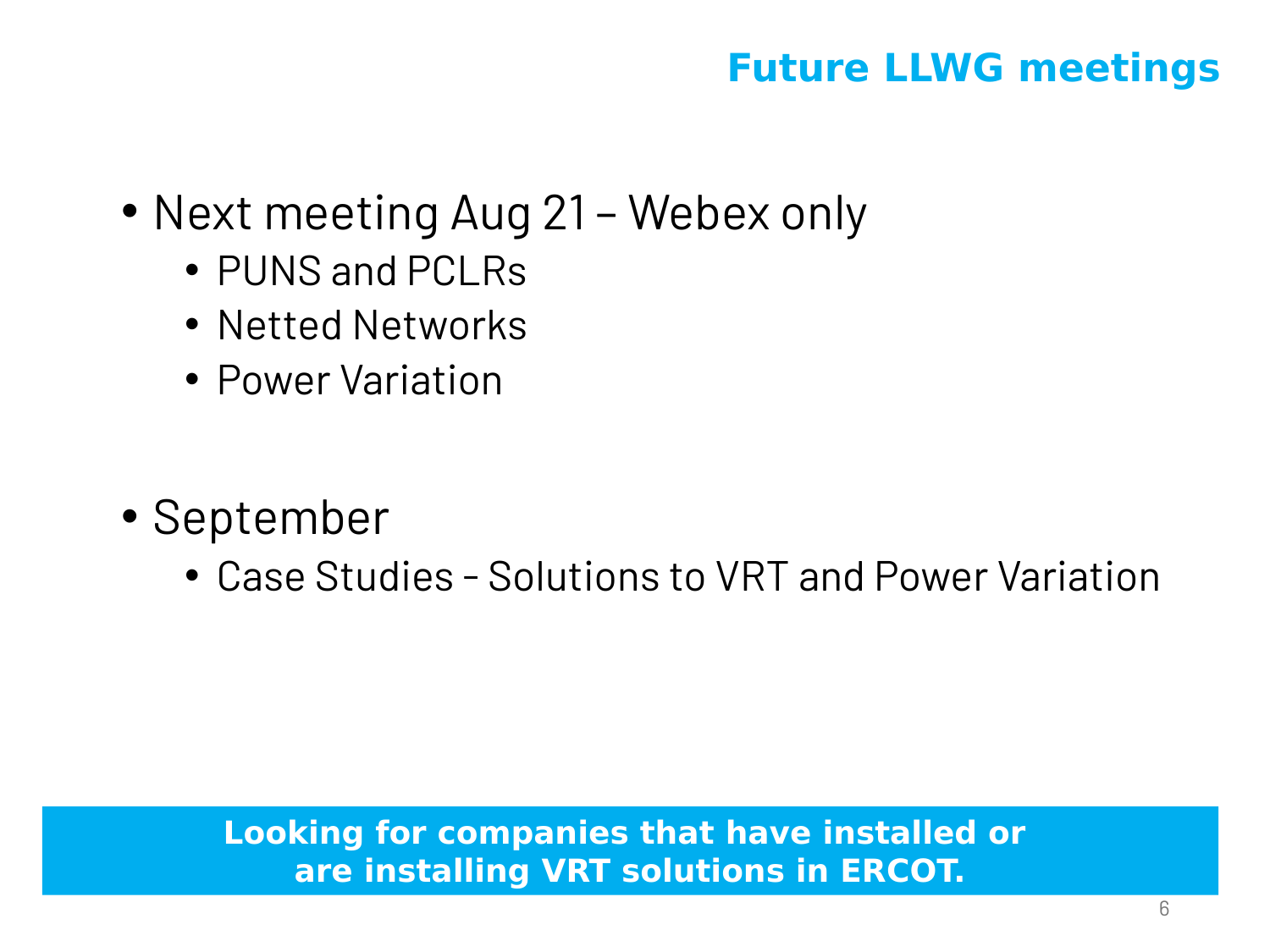

Future LLWG meetings

Next meeting Aug 21 – Webex only
PUNS and PCLRs
Netted Networks
Power Variation

September
Case Studies - Solutions to VRT and Power Variation

Looking for companies that have installed or
are installing VRT solutions in ERCOT.
6